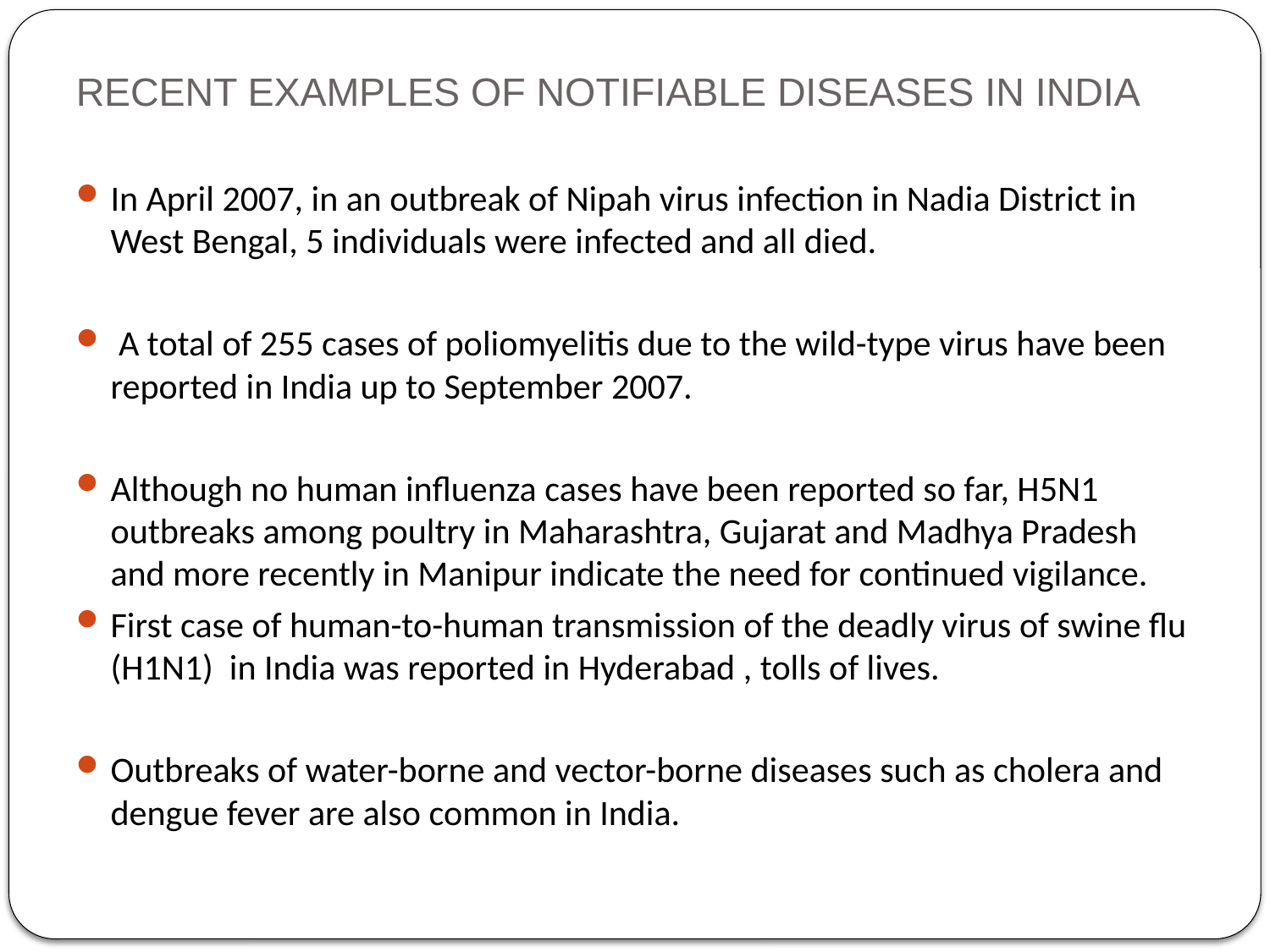

# RECENT EXAMPLES OF NOTIFIABLE DISEASES IN INDIA
In April 2007, in an outbreak of Nipah virus infection in Nadia District in West Bengal, 5 individuals were infected and all died.

 A total of 255 cases of poliomyelitis due to the wild-type virus have been reported in India up to September 2007.

Although no human influenza cases have been reported so far, H5N1 outbreaks among poultry in Maharashtra, Gujarat and Madhya Pradesh and more recently in Manipur indicate the need for continued vigilance.
First case of human-to-human transmission of the deadly virus of swine flu (H1N1)  in India was reported in Hyderabad , tolls of lives.

Outbreaks of water-borne and vector-borne diseases such as cholera and dengue fever are also common in India.